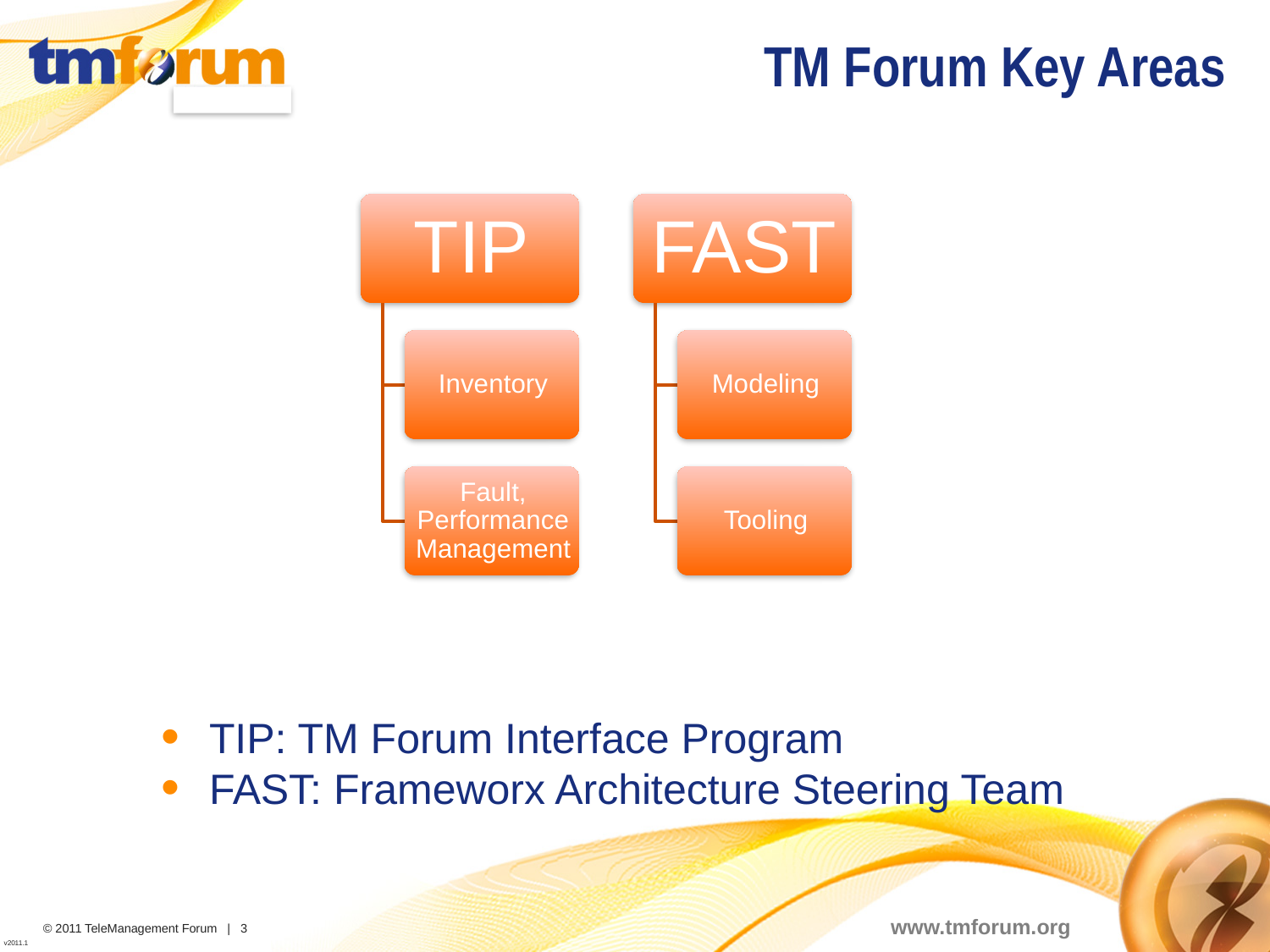

# TM Forum Key Areas
TIP
Inventory
Fault, Performance Management
FAST
Modeling
Tooling
TIP: TM Forum Interface Program
FAST: Frameworx Architecture Steering Team